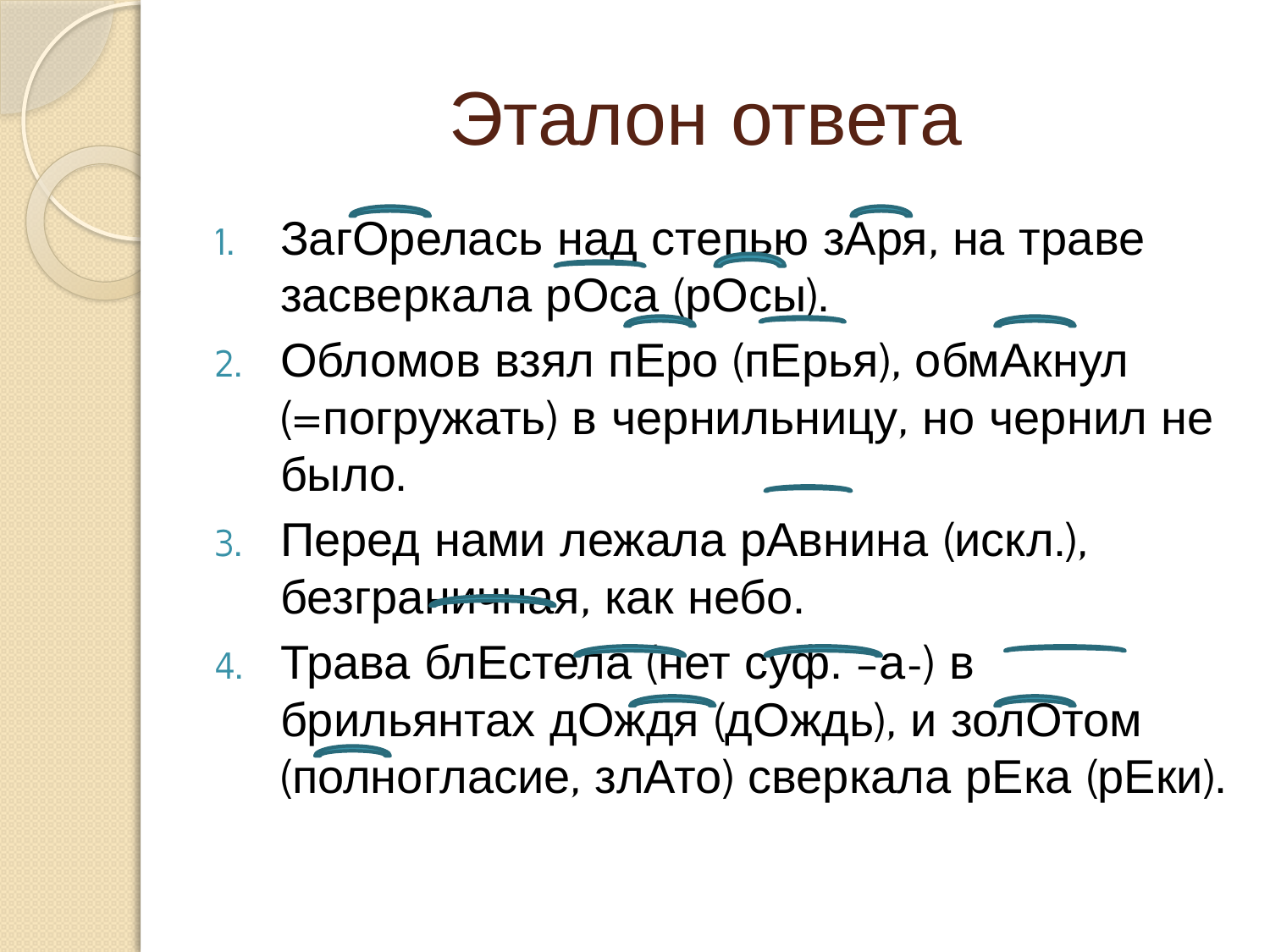

# Эталон ответа
ЗагОрелась над степью зАря, на траве засверкала рОса (рОсы).
Обломов взял пЕро (пЕрья), обмАкнул (=погружать) в чернильницу, но чернил не было.
Перед нами лежала рАвнина (искл.), безграничная, как небо.
Трава блЕстела (нет суф. –а-) в брильянтах дОждя (дОждь), и золОтом (полногласие, злАто) сверкала рЕка (рЕки).